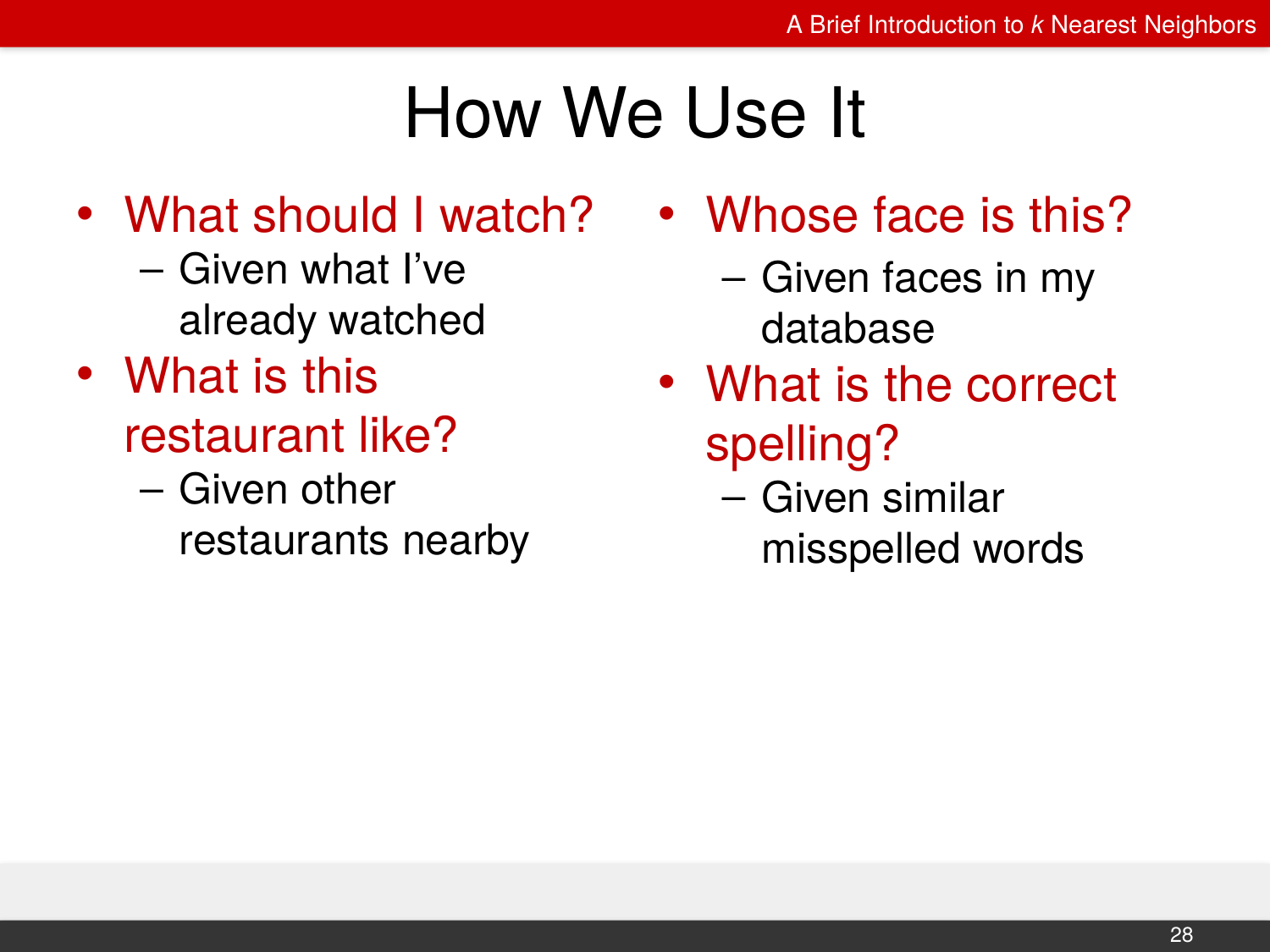

# How We Use It
What should I watch?
Given what I’ve already watched
What is this restaurant like?
Given other restaurants nearby

Whose face is this?
Given faces in my database
What is the correct spelling?
Given similar misspelled words

28